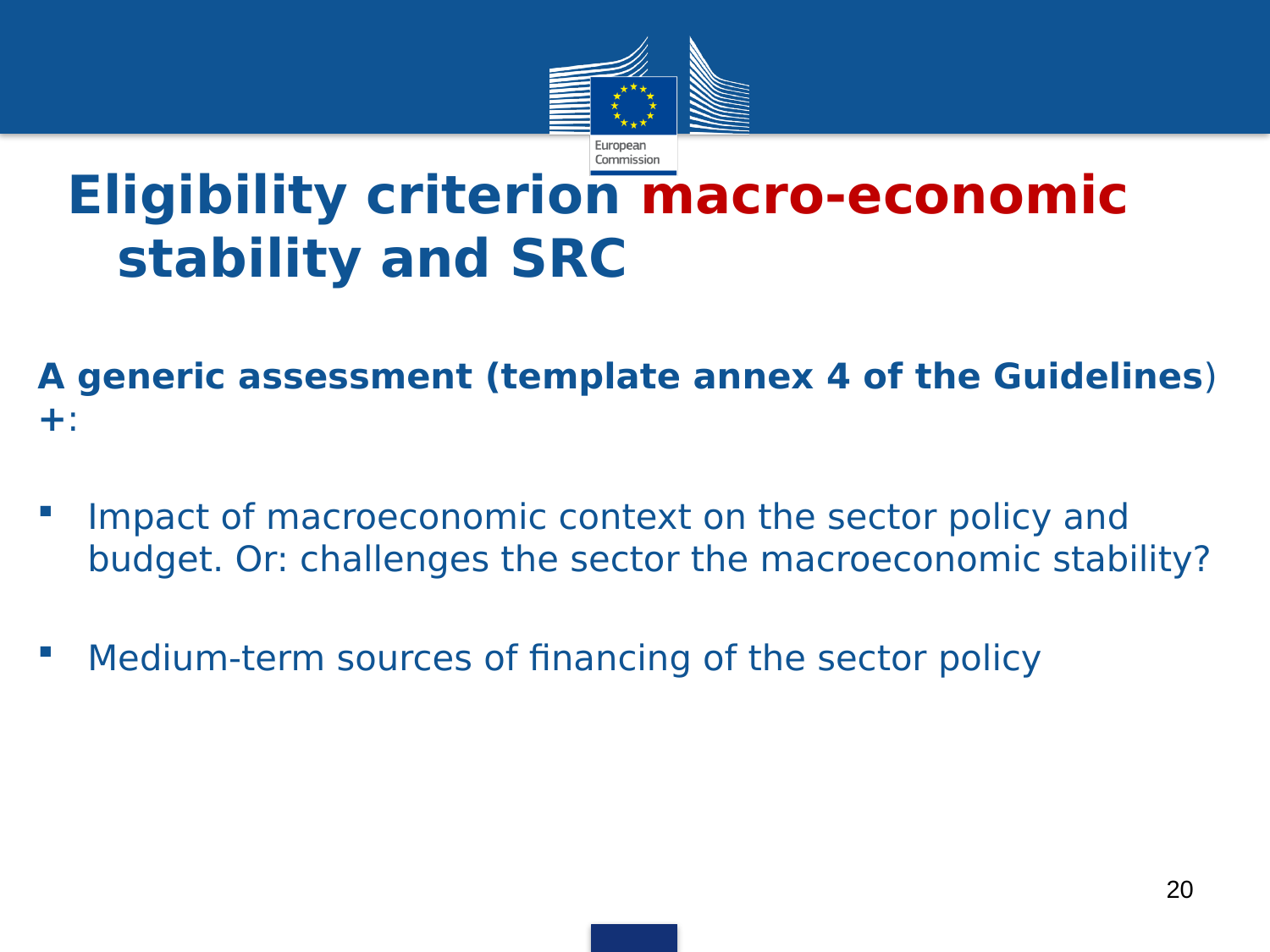

# Eligibility criterion macro-economic stability and SRC

A generic assessment (template annex 4 of the Guidelines) +:

Impact of macroeconomic context on the sector policy and budget. Or: challenges the sector the macroeconomic stability?

Medium-term sources of financing of the sector policy

20